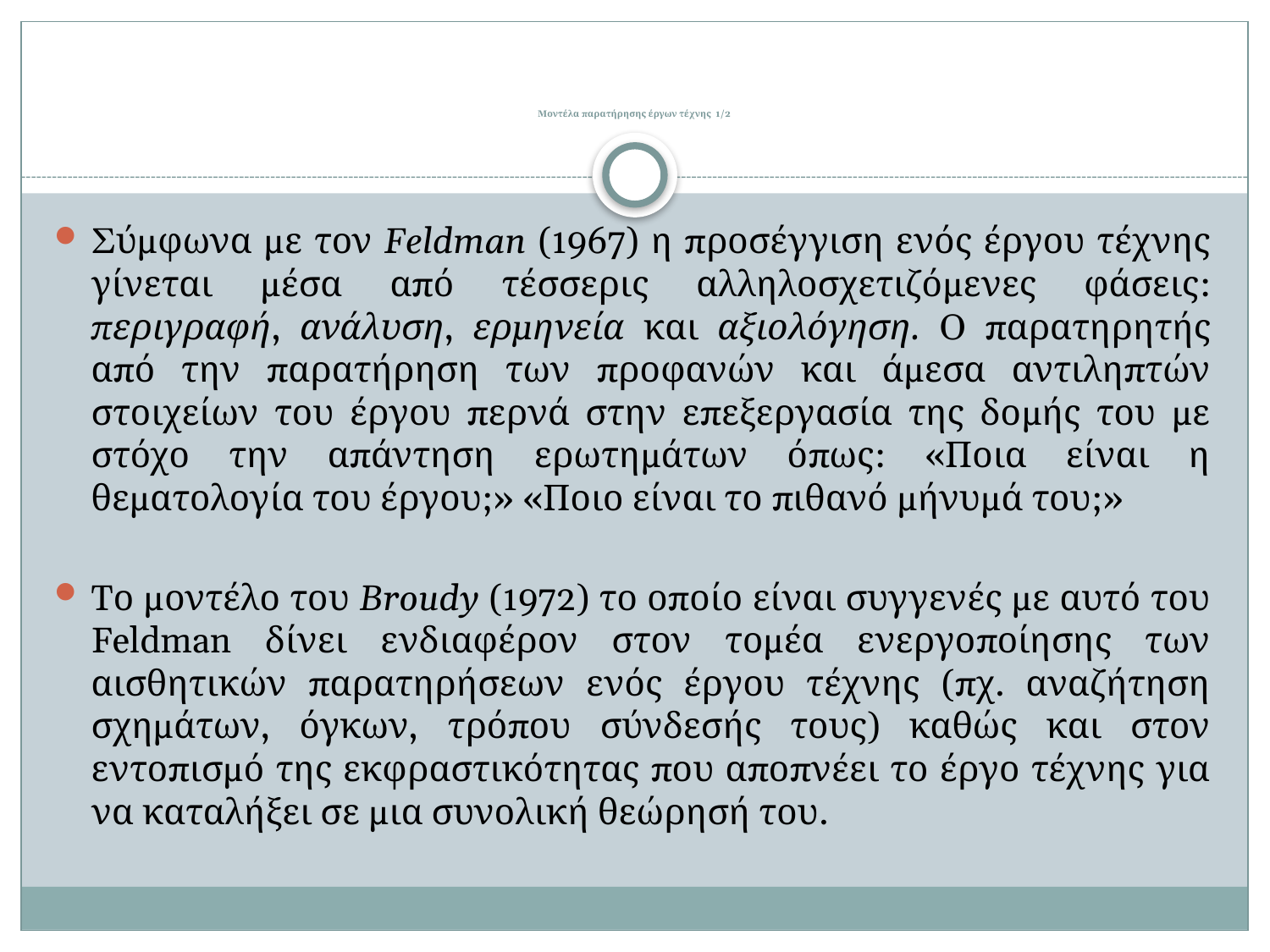

# Μοντέλα παρατήρησης έργων τέχνης  1/2
Σύμφωνα με τον Feldman (1967) η προσέγγιση ενός έργου τέχνης γίνεται μέσα από τέσσερις αλληλοσχετιζόμενες φάσεις: περιγραφή, ανάλυση, ερμηνεία και αξιολόγηση. Ο παρατηρητής από την παρατήρηση των προφανών και άμεσα αντιληπτών στοιχείων του έργου περνά στην επεξεργασία της δομής του με στόχο την απάντηση ερωτημάτων όπως: «Ποια είναι η θεματολογία του έργου;» «Ποιο είναι το πιθανό μήνυμά του;»

Το μοντέλο του Broudy (1972) το οποίο είναι συγγενές με αυτό του Feldman δίνει ενδιαφέρον στον τομέα ενεργοποίησης των αισθητικών παρατηρήσεων ενός έργου τέχνης (πχ. αναζήτηση σχημάτων, όγκων, τρόπου σύνδεσής τους) καθώς και στον εντοπισμό της εκφραστικότητας που αποπνέει το έργο τέχνης για να καταλήξει σε μια συνολική θεώρησή του.